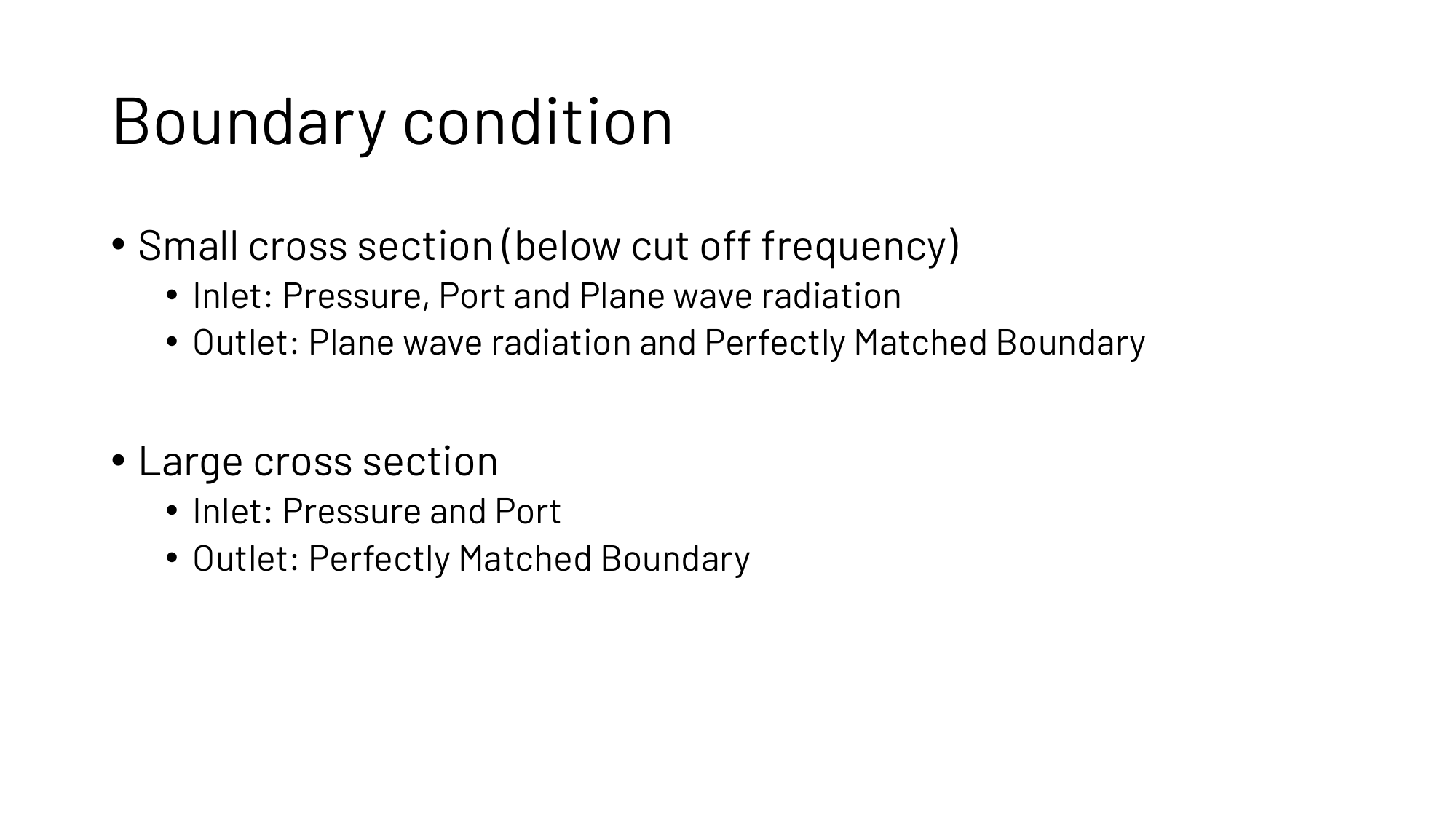

# Boundary condition
Small cross section (below cut off frequency)
Inlet: Pressure, Port and Plane wave radiation
Outlet: Plane wave radiation and Perfectly Matched Boundary

Large cross section
Inlet: Pressure and Port
Outlet: Perfectly Matched Boundary